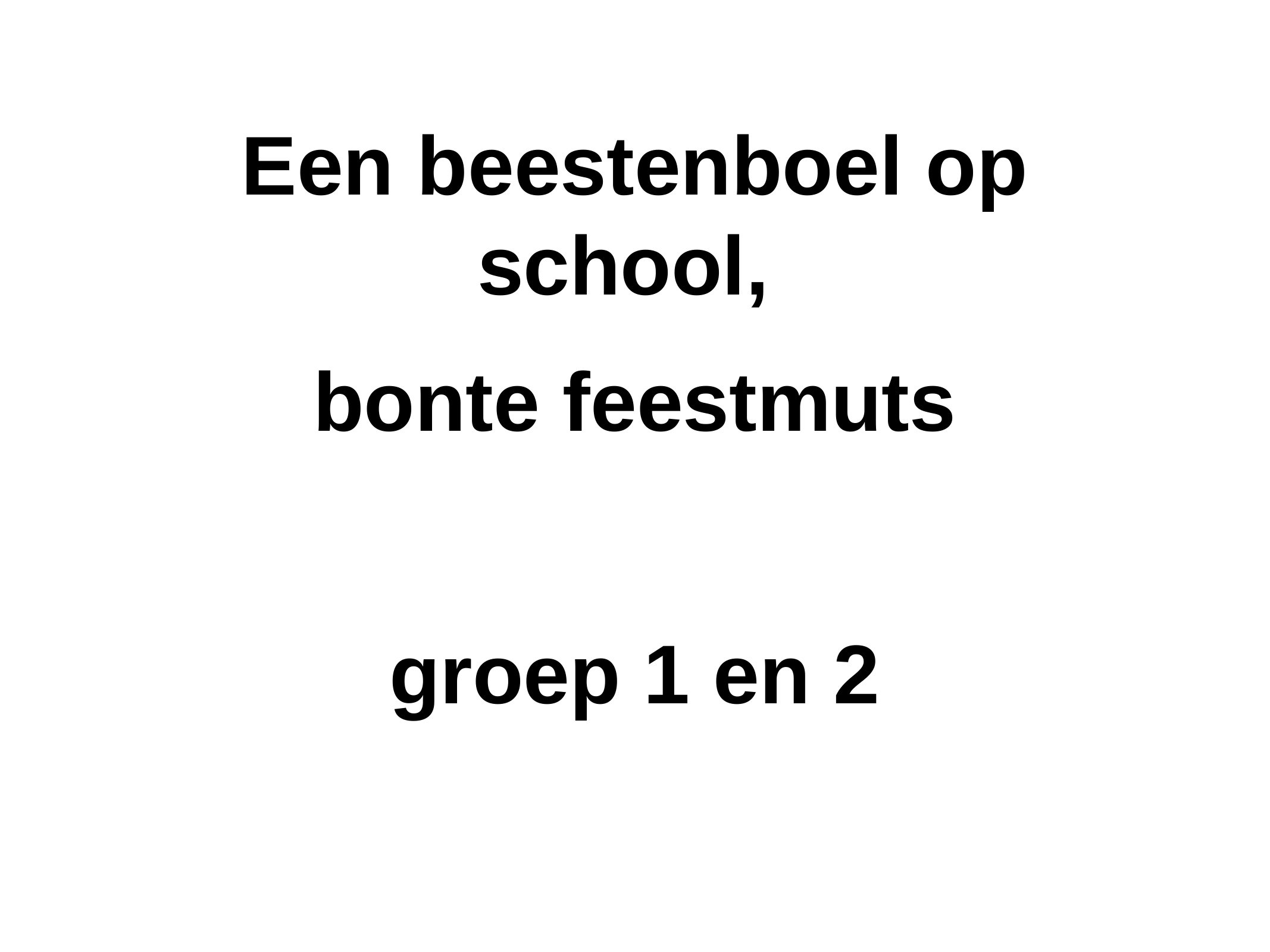

Een beestenboel op school,
bonte feestmuts

groep 1 en 2